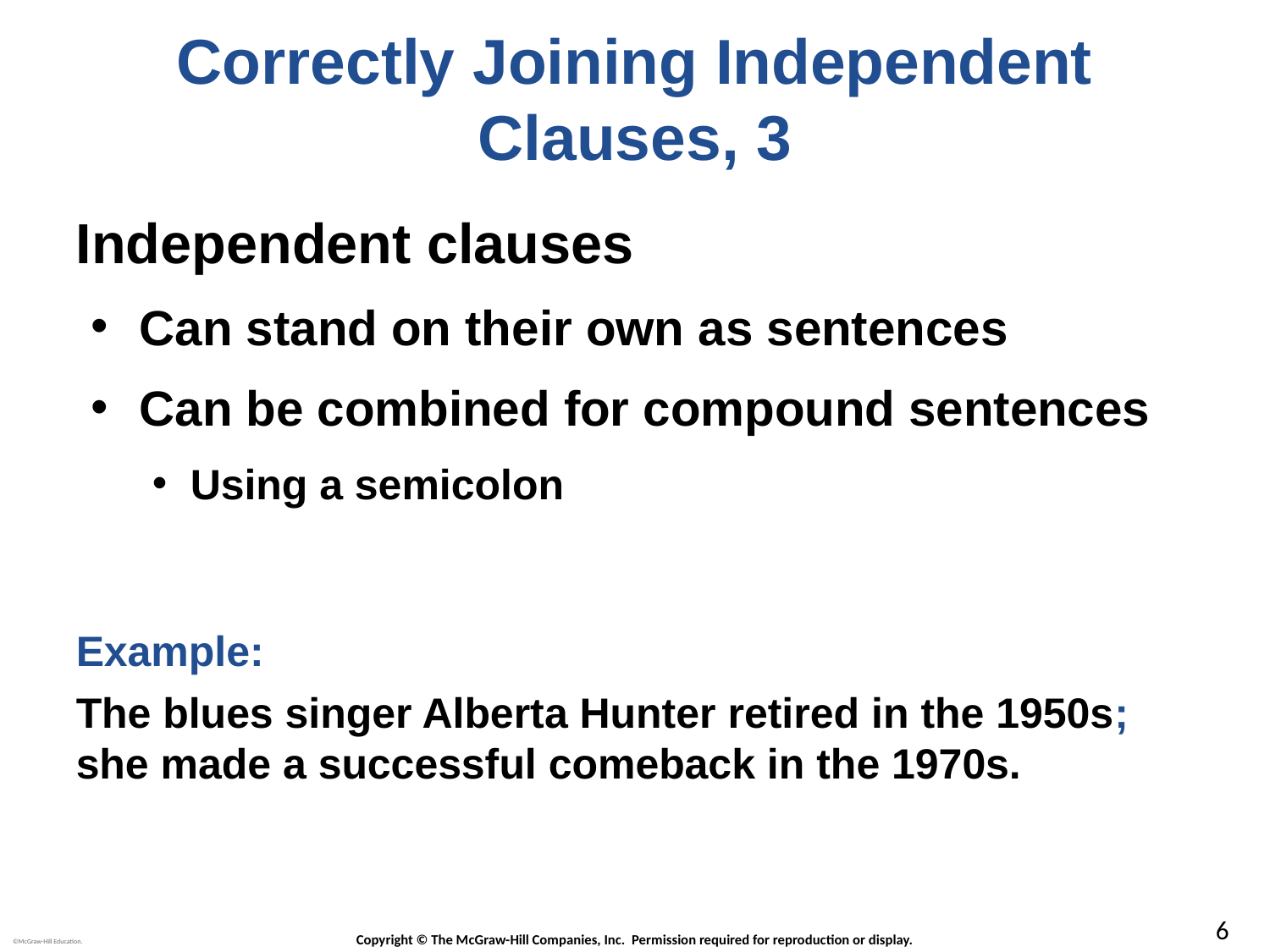

# Correctly Joining Independent Clauses, 3
Independent clauses
Can stand on their own as sentences
Can be combined for compound sentences
Using a semicolon
Example:
The blues singer Alberta Hunter retired in the 1950s; she made a successful comeback in the 1970s.